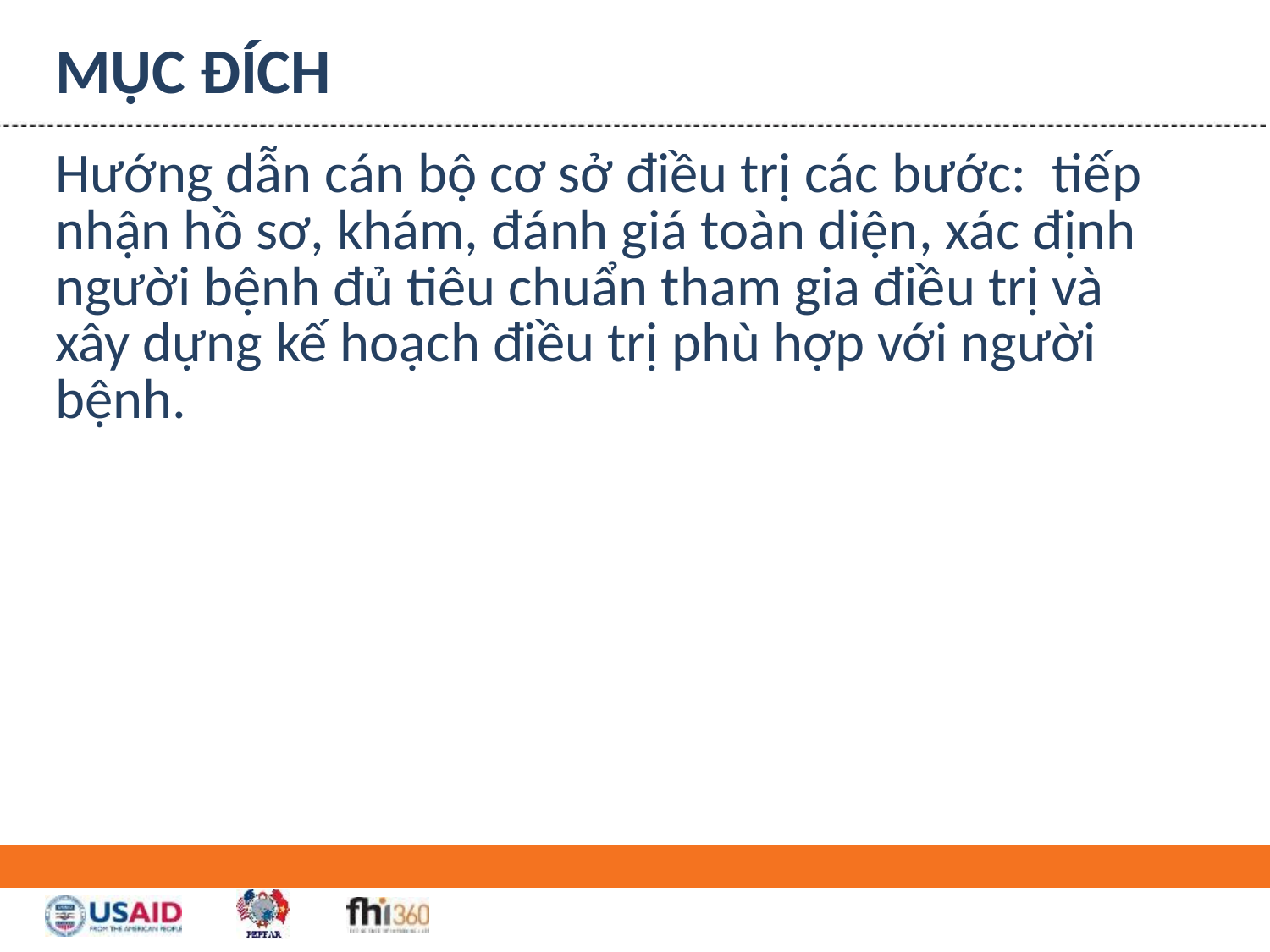

# MỤC ĐÍCH
Hướng dẫn cán bộ cơ sở điều trị các bước:  tiếp nhận hồ sơ, khám, đánh giá toàn diện, xác định người bệnh đủ tiêu chuẩn tham gia điều trị và xây dựng kế hoạch điều trị phù hợp với người bệnh.